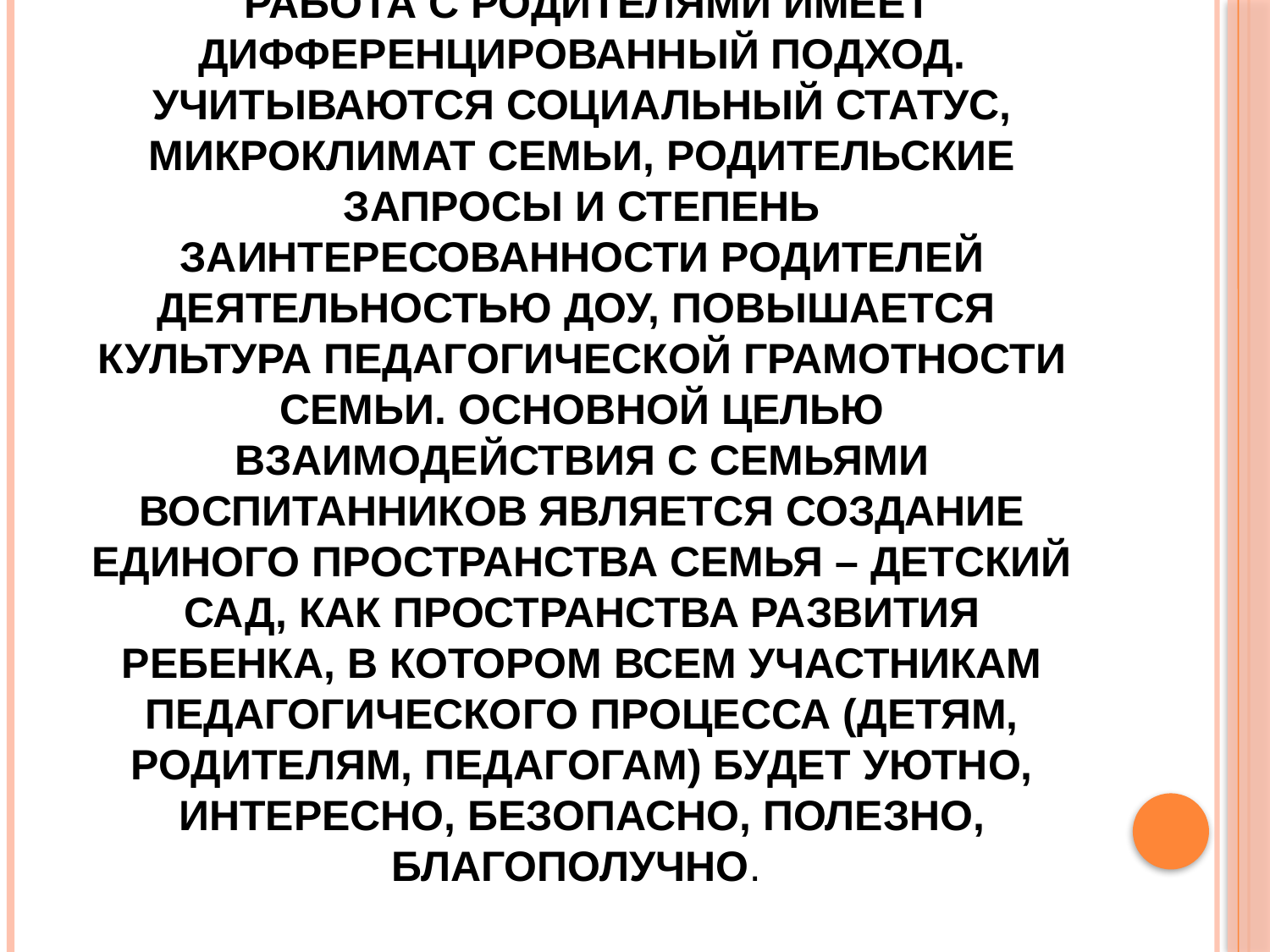

# Работа с родителями имеет дифференцированный подход. Учитываются социальный статус, микроклимат семьи, родительские запросы и степень заинтересованности родителей деятельностью ДОУ, повышается  культура педагогической грамотности семьи. Основной целью взаимодействия с семьями воспитанников является создание единого пространства семья – детский сад, как пространства развития ребенка, в котором всем участникам педагогического процесса (детям, родителям, педагогам) будет уютно, интересно, безопасно, полезно, благополучно.